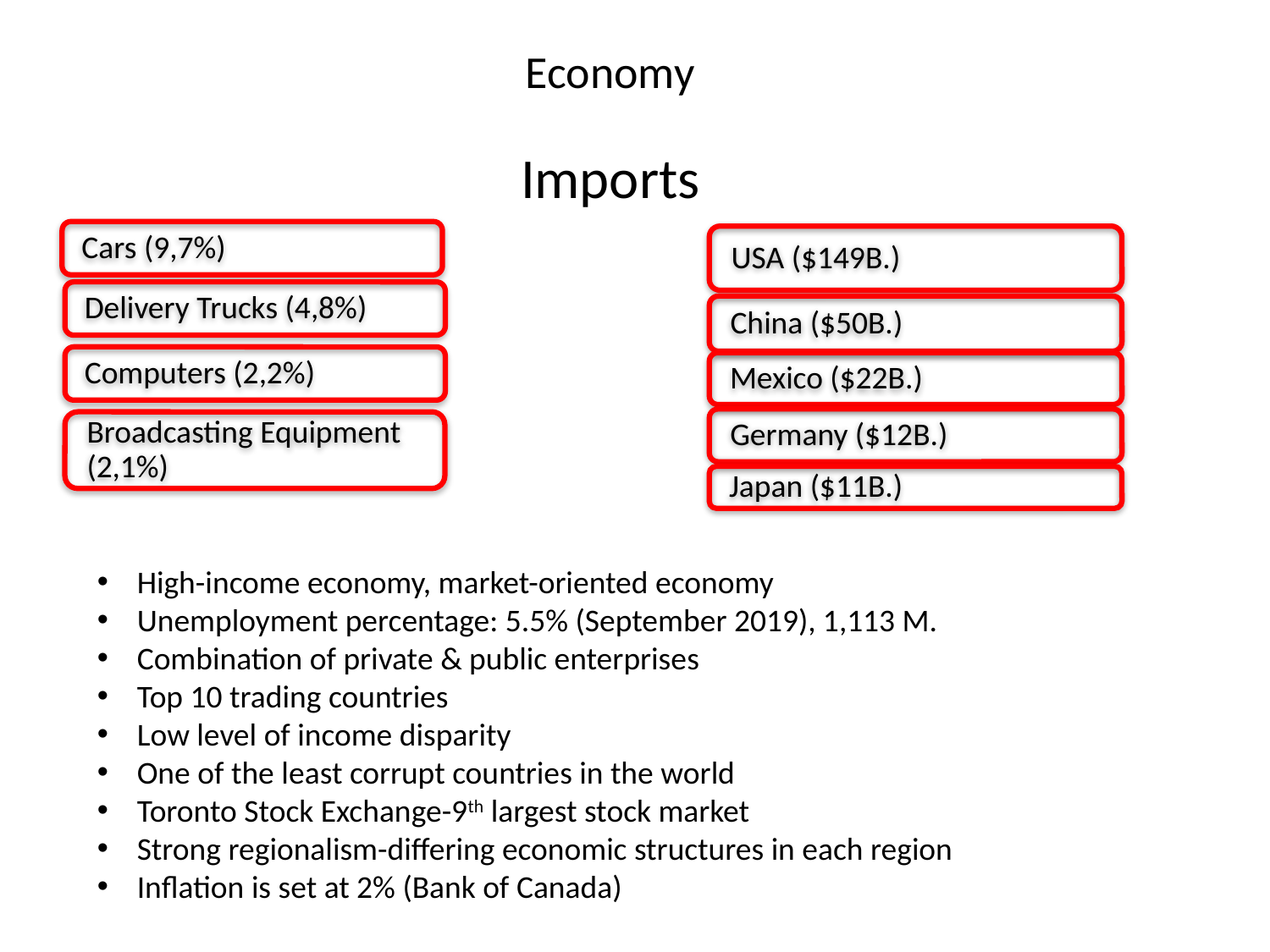

# Economy
                                        Imports

Cars (9,7%)
Delivery Trucks (4,8%)

Computers (2,2%)
Broadcasting Equipment (2,1%)
USA ($149B.)
China ($50B.)
Mexico ($22B.)
Germany ($12B.)
Japan ($11B.)
High-income economy, market-oriented economy
Unemployment percentage: 5.5% (September 2019), 1,113 M.
Combination of private & public enterprises
Top 10 trading countries
Low level of income disparity
One of the least corrupt countries in the world
Toronto Stock Exchange-9th largest stock market
Strong regionalism-differing economic structures in each region
Inflation is set at 2% (Bank of Canada)